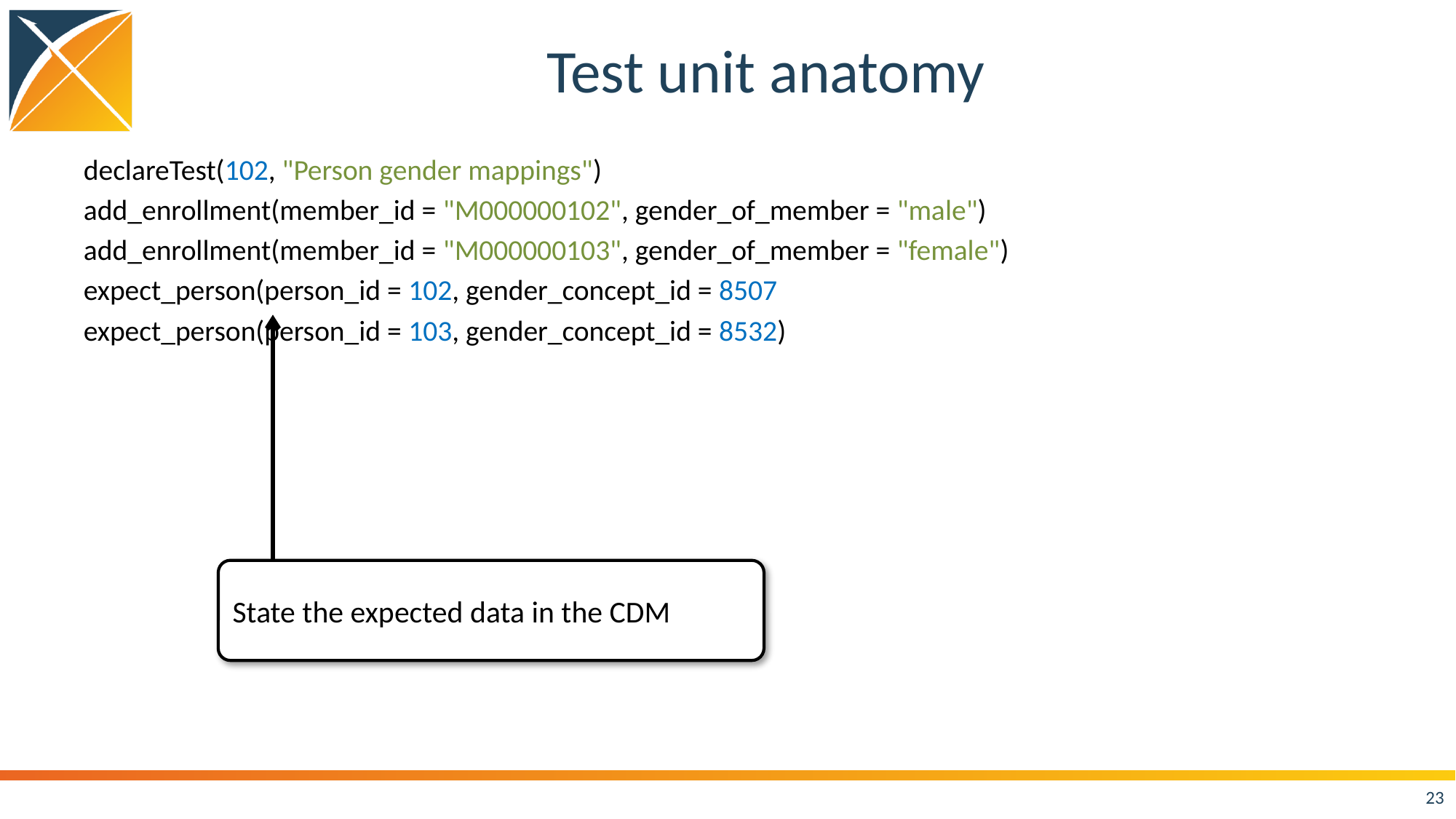

# Test unit anatomy
declareTest(102, "Person gender mappings")
add_enrollment(member_id = "M000000102", gender_of_member = "male")
add_enrollment(member_id = "M000000103", gender_of_member = "female")
expect_person(person_id = 102, gender_concept_id = 8507
expect_person(person_id = 103, gender_concept_id = 8532)
State the expected data in the CDM
23